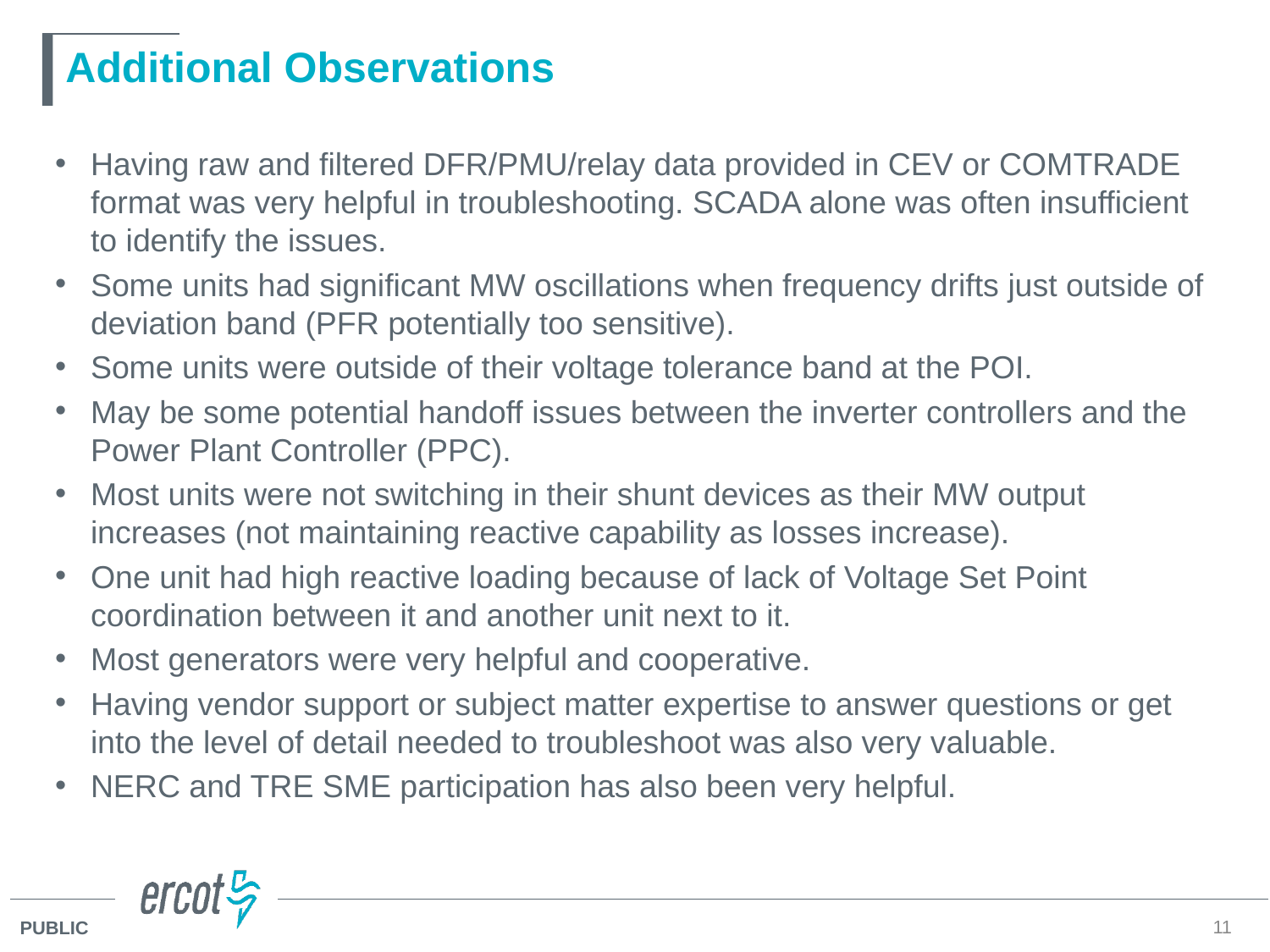

# Additional Observations
Having raw and filtered DFR/PMU/relay data provided in CEV or COMTRADE format was very helpful in troubleshooting. SCADA alone was often insufficient to identify the issues.
Some units had significant MW oscillations when frequency drifts just outside of deviation band (PFR potentially too sensitive).
Some units were outside of their voltage tolerance band at the POI.
May be some potential handoff issues between the inverter controllers and the Power Plant Controller (PPC).
Most units were not switching in their shunt devices as their MW output increases (not maintaining reactive capability as losses increase).
One unit had high reactive loading because of lack of Voltage Set Point coordination between it and another unit next to it.
Most generators were very helpful and cooperative.
Having vendor support or subject matter expertise to answer questions or get into the level of detail needed to troubleshoot was also very valuable.
NERC and TRE SME participation has also been very helpful.

11